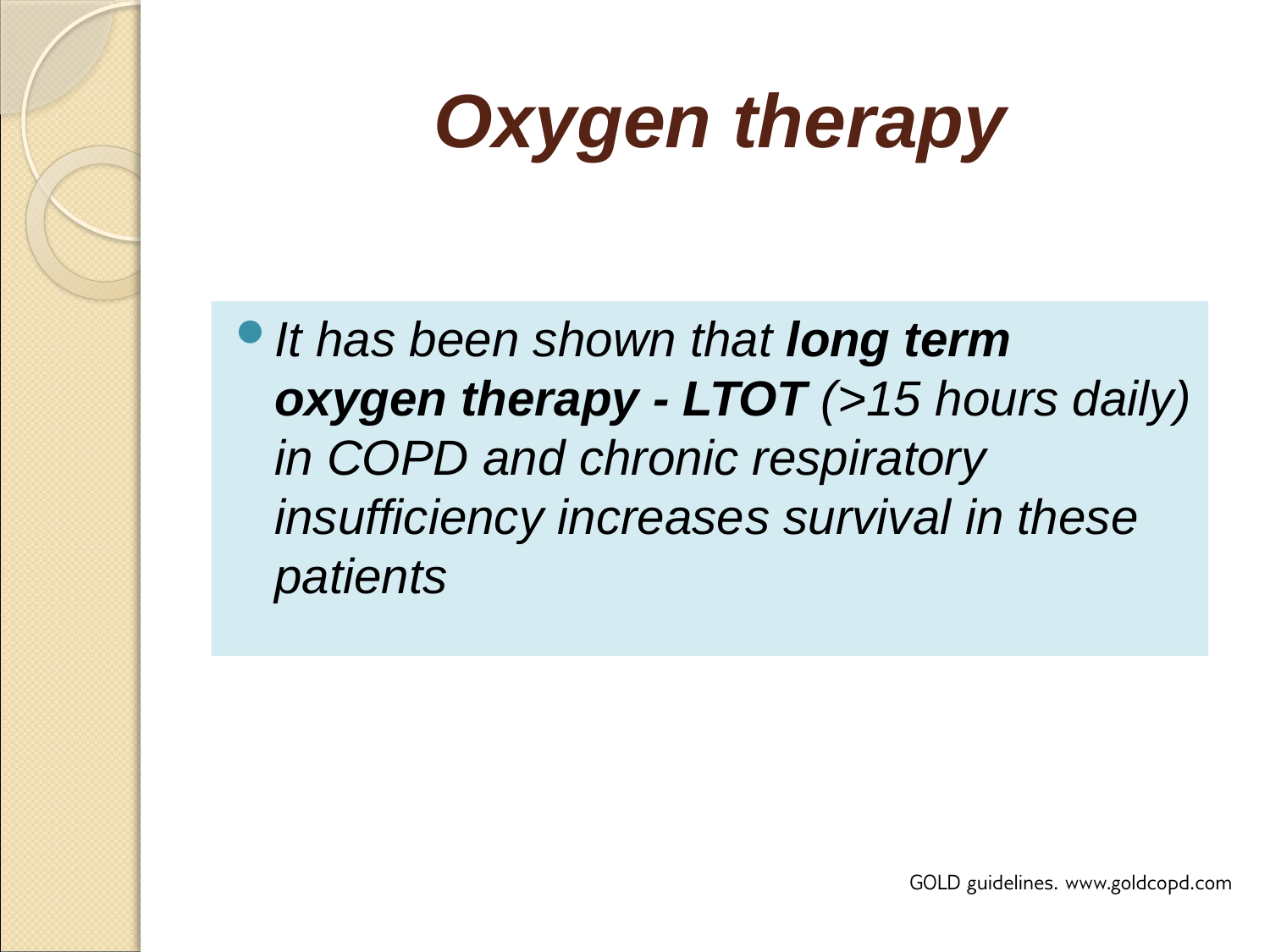

# Oxygen therapy
It has been shown that long term oxygen therapy - LTOT (>15 hours daily) in COPD and chronic respiratory insufficiency increases survival in these patients

GOLD guidelines. www.goldcopd.com